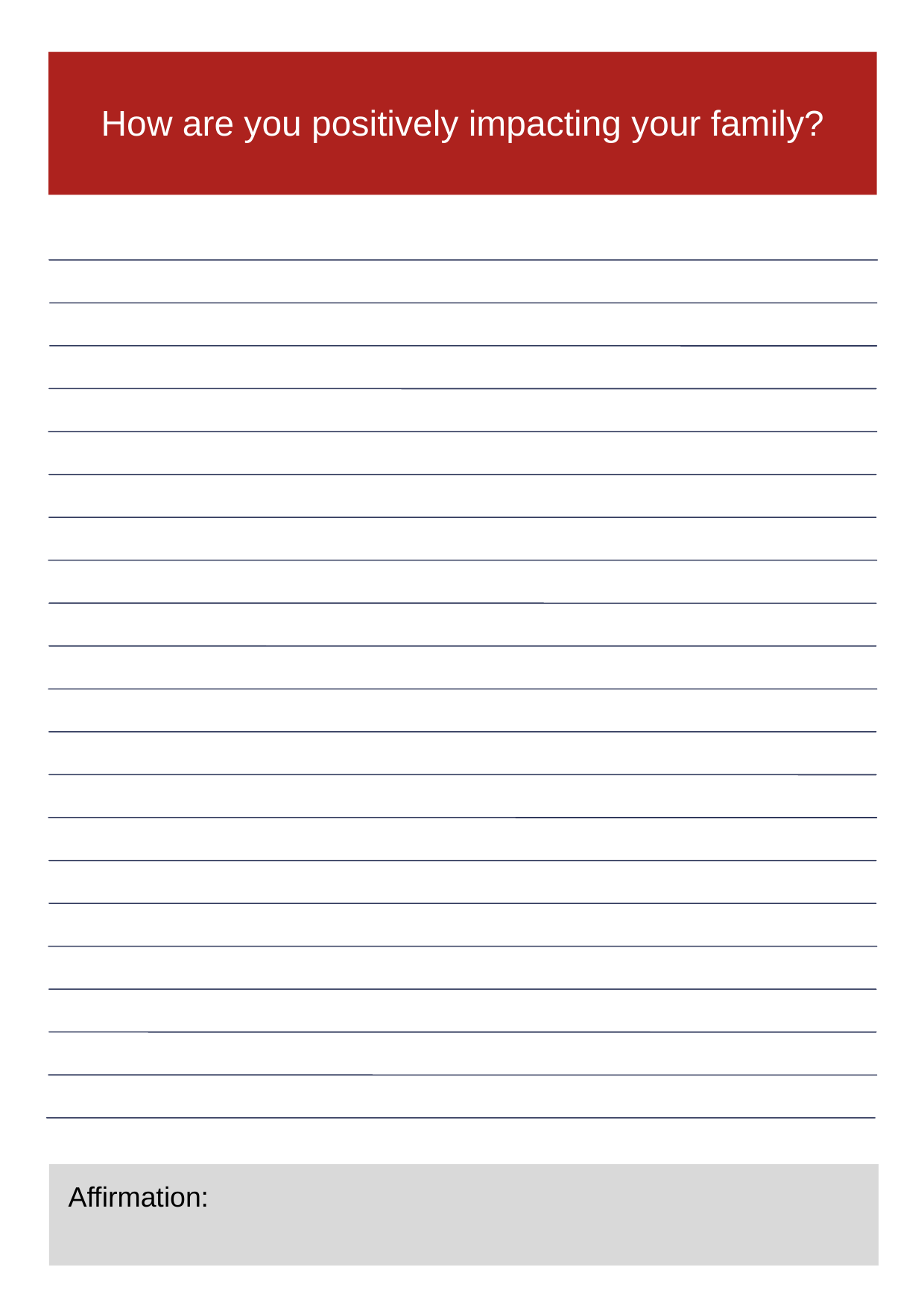

How are you positively impacting your family?

Affirmation: